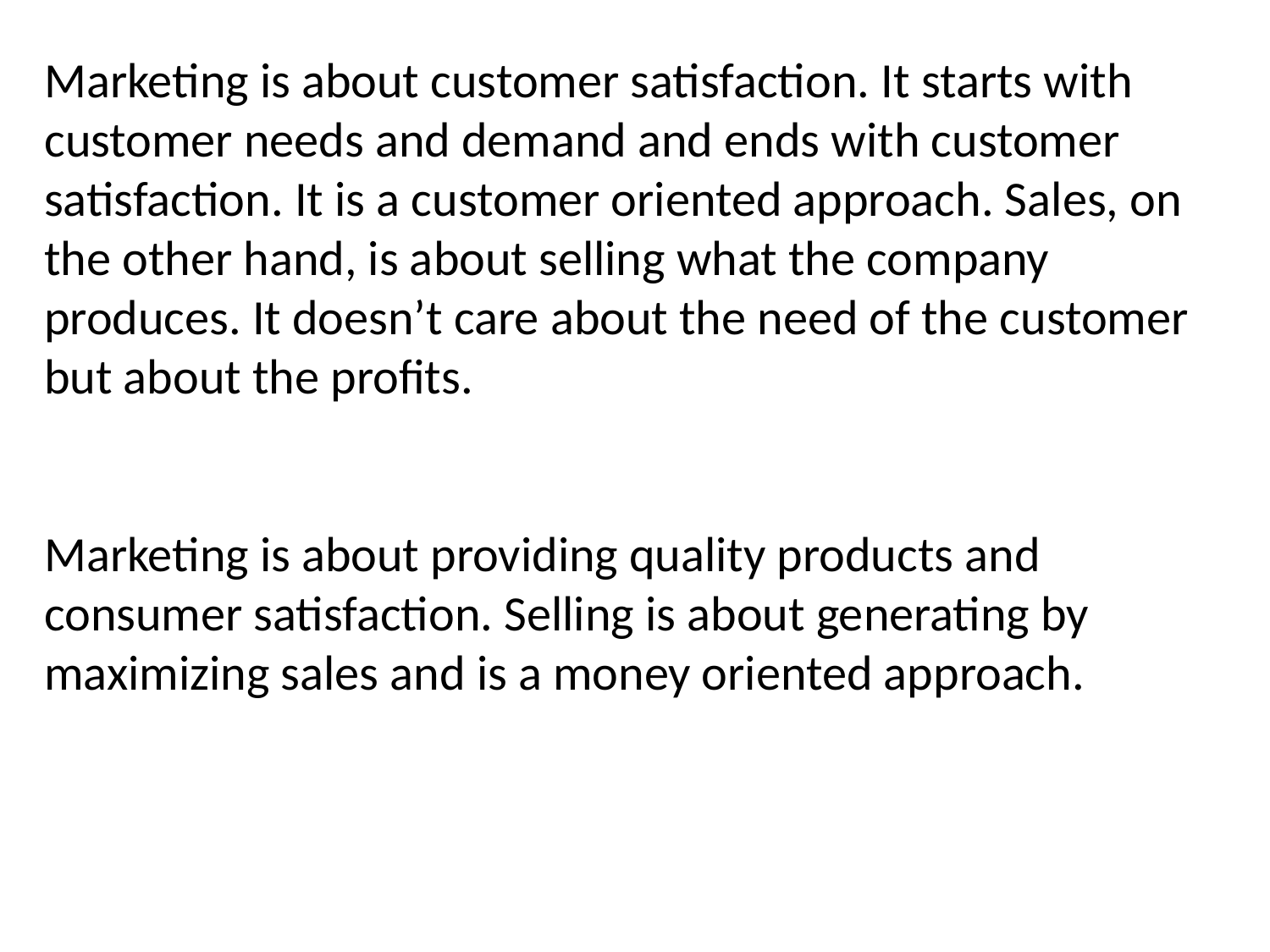

Marketing is about customer satisfaction. It starts with customer needs and demand and ends with customer satisfaction. It is a customer oriented approach. Sales, on the other hand, is about selling what the company produces. It doesn’t care about the need of the customer but about the profits.

Marketing is about providing quality products and consumer satisfaction. Selling is about generating by maximizing sales and is a money oriented approach.